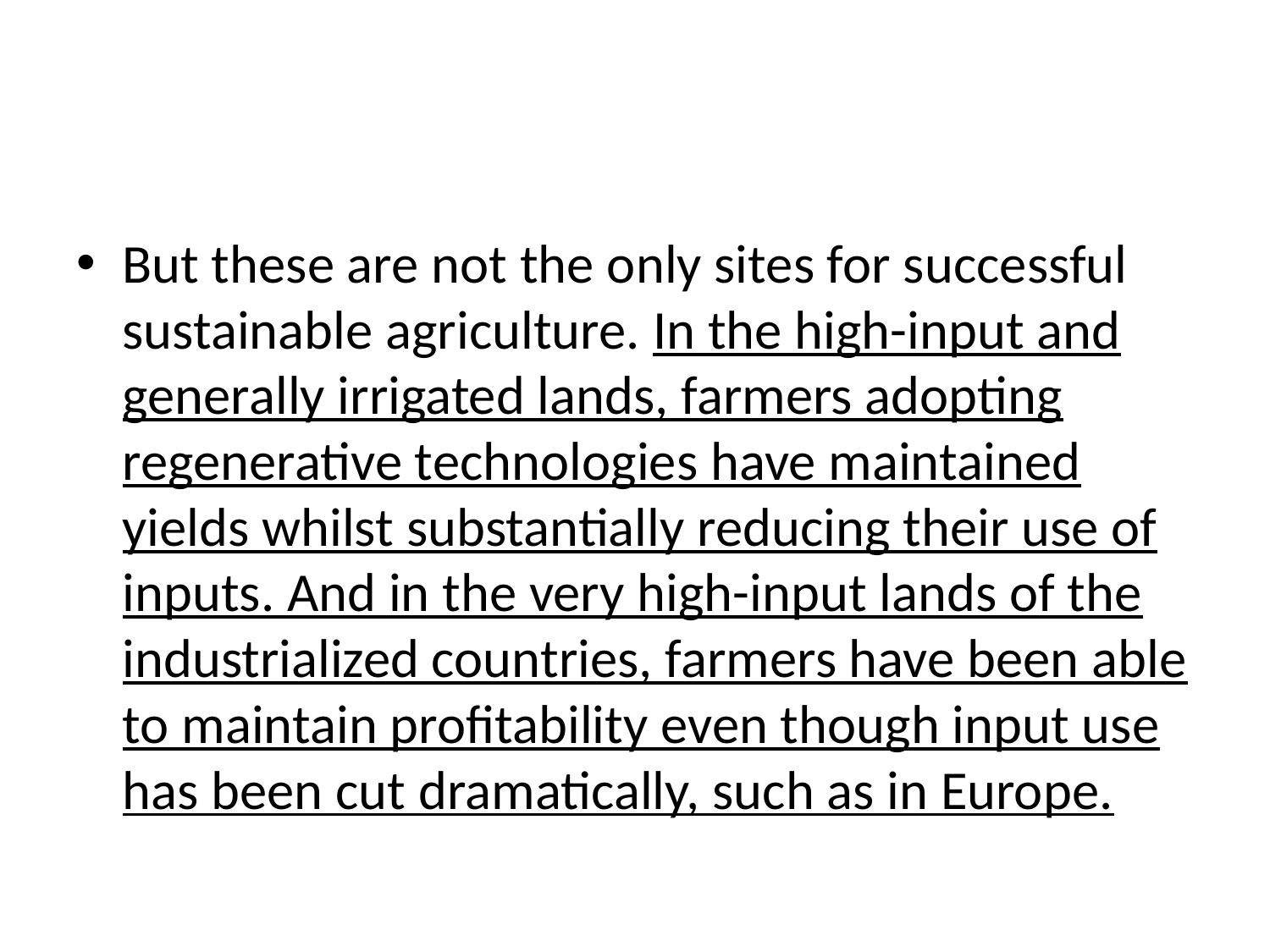

#
But these are not the only sites for successful sustainable agriculture. In the high-input and generally irrigated lands, farmers adopting regenerative technologies have maintained yields whilst substantially reducing their use of inputs. And in the very high-input lands of the industrialized countries, farmers have been able to maintain profitability even though input use has been cut dramatically, such as in Europe.